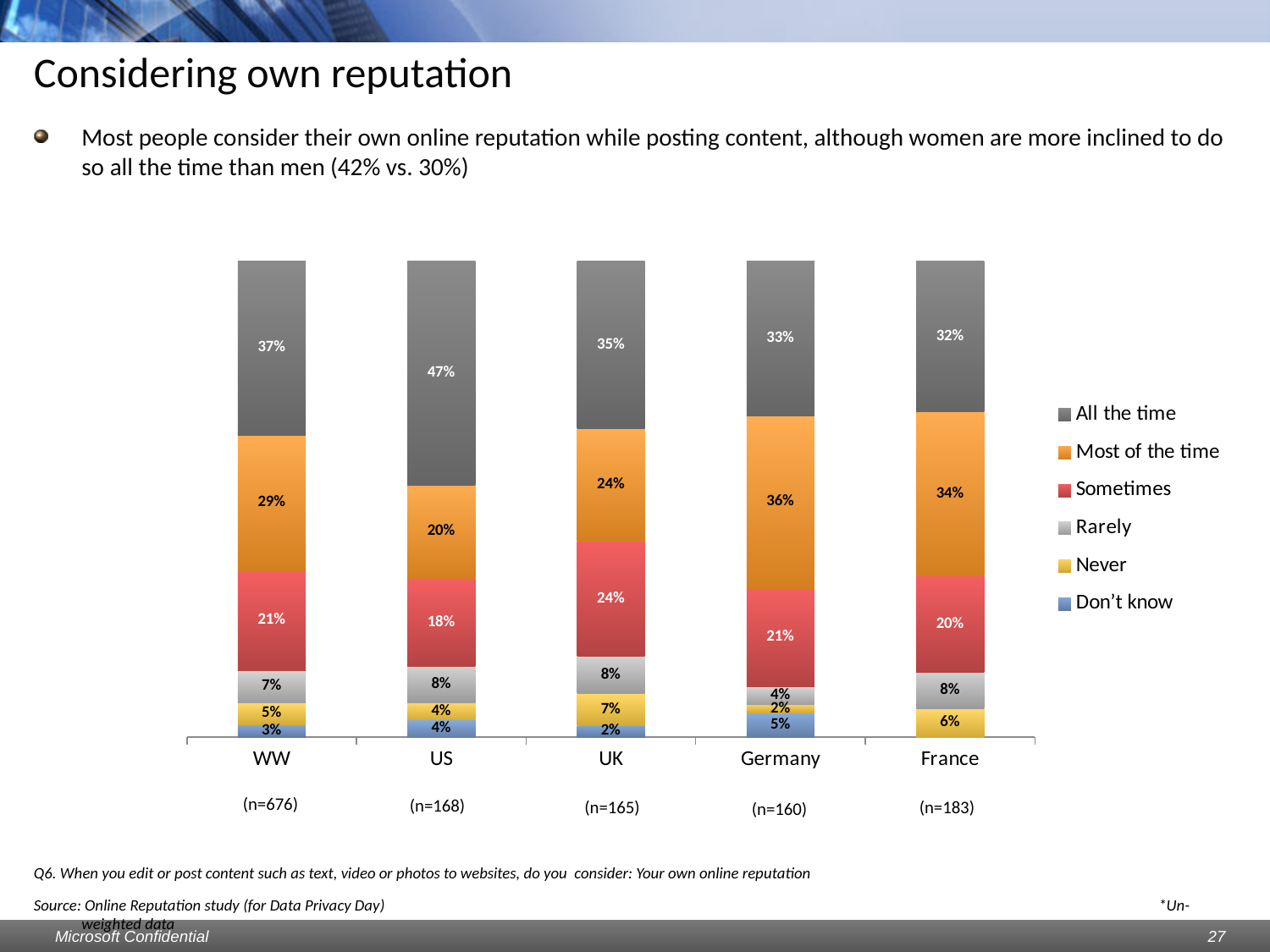

# Considering own reputation
Most people consider their own online reputation while posting content, although women are more inclined to do so all the time than men (42% vs. 30%)

### Chart

| Category | Don’t know          | Never               | Rarely              | Sometimes           | Most of the time    | All the time        |
|---|---|---|---|---|---|---|
| WW | 0.026627218934911292 | 0.04585798816568047 | 0.06804733727810651 | 0.20857988165680474 | 0.2855029585798834 | 0.36538461538462097 |
| US | 0.03571428571428572 | 0.03571428571428572 | 0.07738095238095238 | 0.18452380952380953 | 0.19642857142857137 | 0.47023809523809534 |
| UK | 0.02424242424242423 | 0.06666666666666668 | 0.0787878787878788 | 0.24242424242424349 | 0.23636363636363636 | 0.3515151515151515 |
| Germany | 0.05 | 0.01875 | 0.037500000000000006 | 0.20625000000000004 | 0.3625000000000003 | 0.32500000000000173 |
| France | 0.0 | 0.06010928961748639 | 0.07650273224043717 | 0.20218579234972675 | 0.3442622950819673 | 0.3169398907103828 |
(n=676)
(n=168)
(n=165)
(n=183)
(n=160)
Q6. When you edit or post content such as text, video or photos to websites, do you  consider: Your own online reputation
Source: Online Reputation study (for Data Privacy Day) 						                 *Un-weighted data